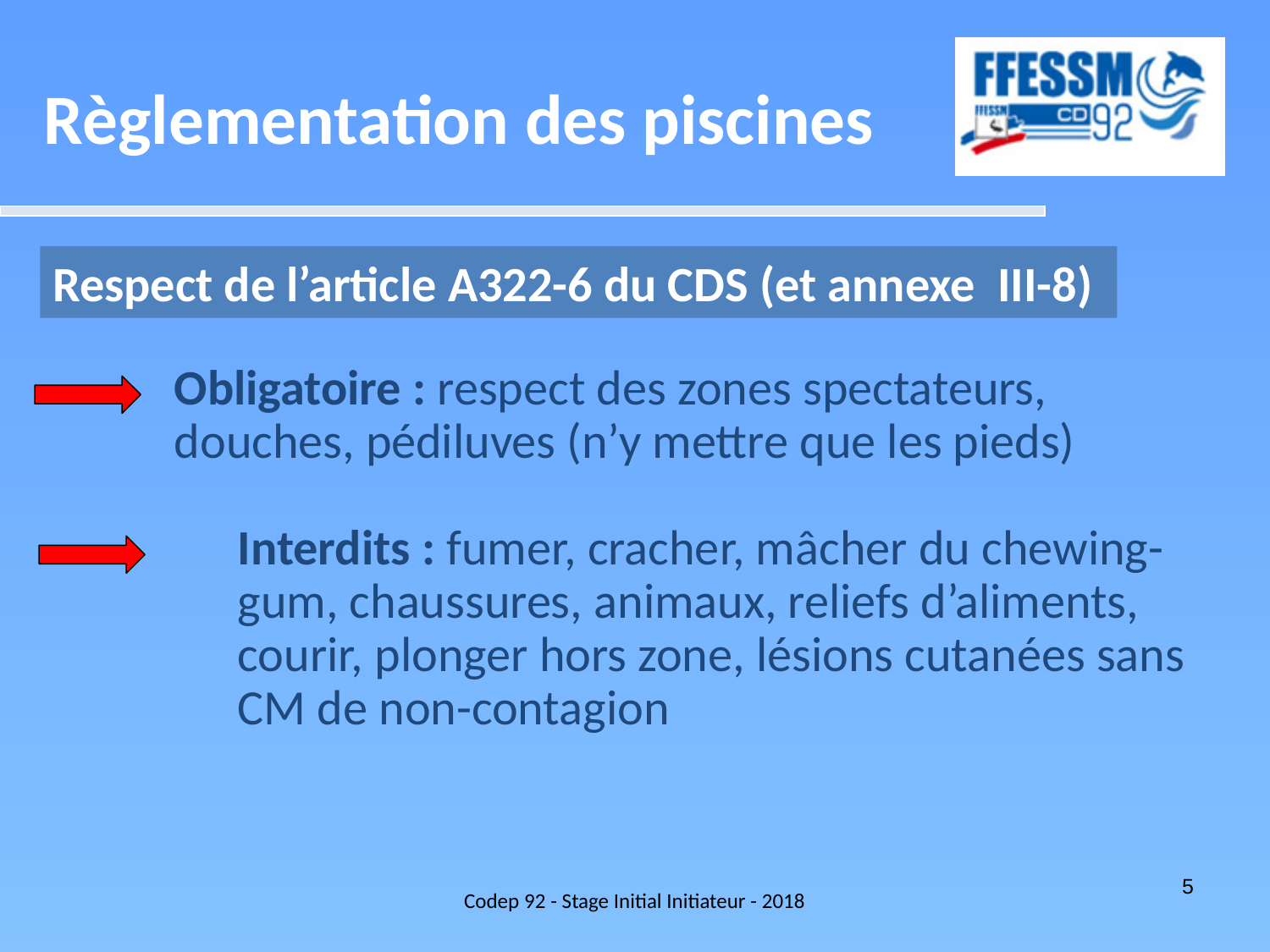

Règlementation des piscines
Respect de l’article A322-6 du CDS (et annexe  III-8)
Obligatoire : respect des zones spectateurs, douches, pédiluves (n’y mettre que les pieds)

   	Interdits : fumer, cracher, mâcher du chewing-	gum, chaussures, animaux, reliefs d’aliments, 	courir, plonger hors zone, lésions cutanées sans 	CM de non-contagion

Codep 92 - Stage Initial Initiateur - 2018
5